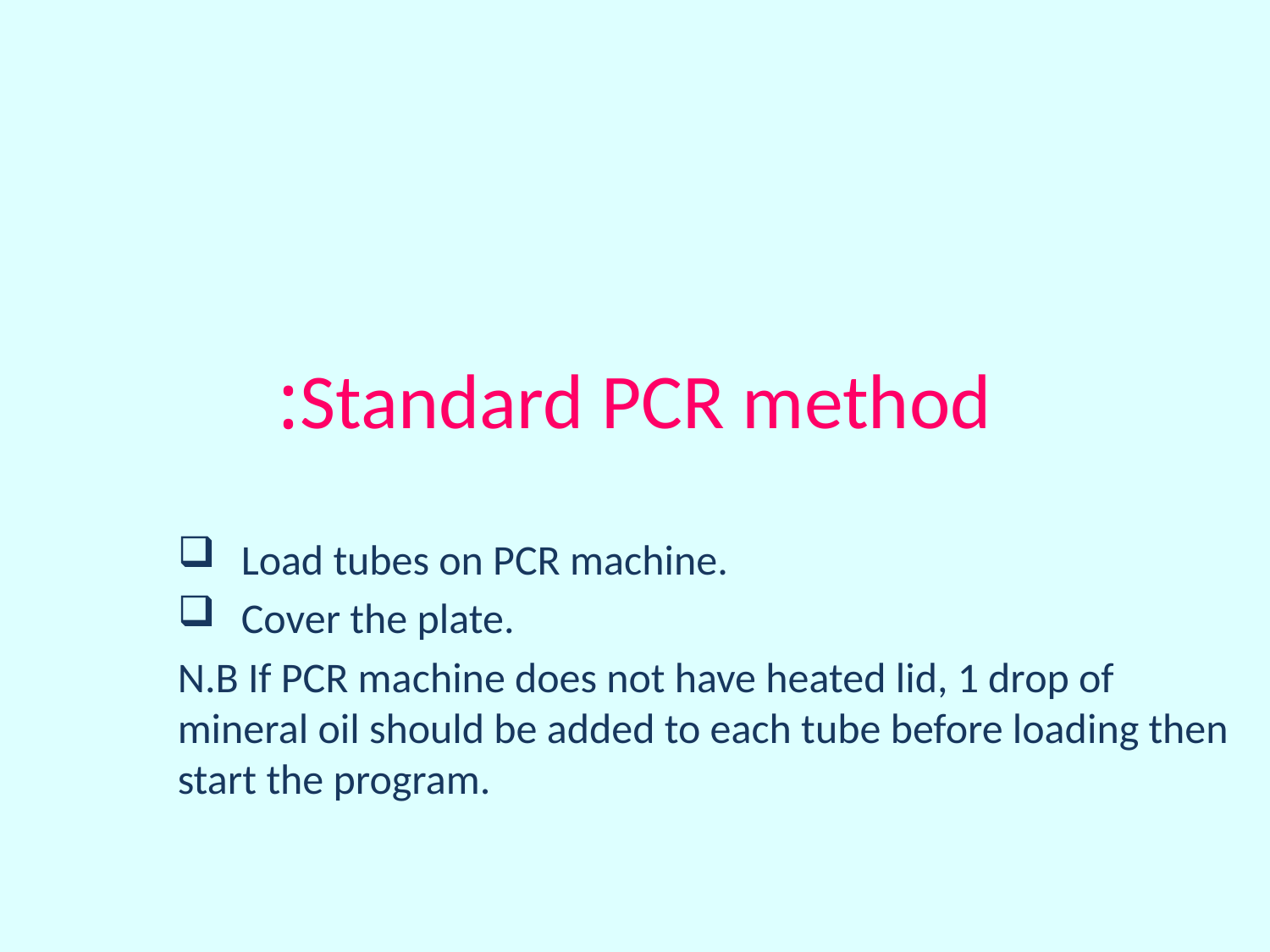

# Standard PCR method:
Load tubes on PCR machine.
Cover the plate.
N.B If PCR machine does not have heated lid, 1 drop of mineral oil should be added to each tube before loading then start the program.